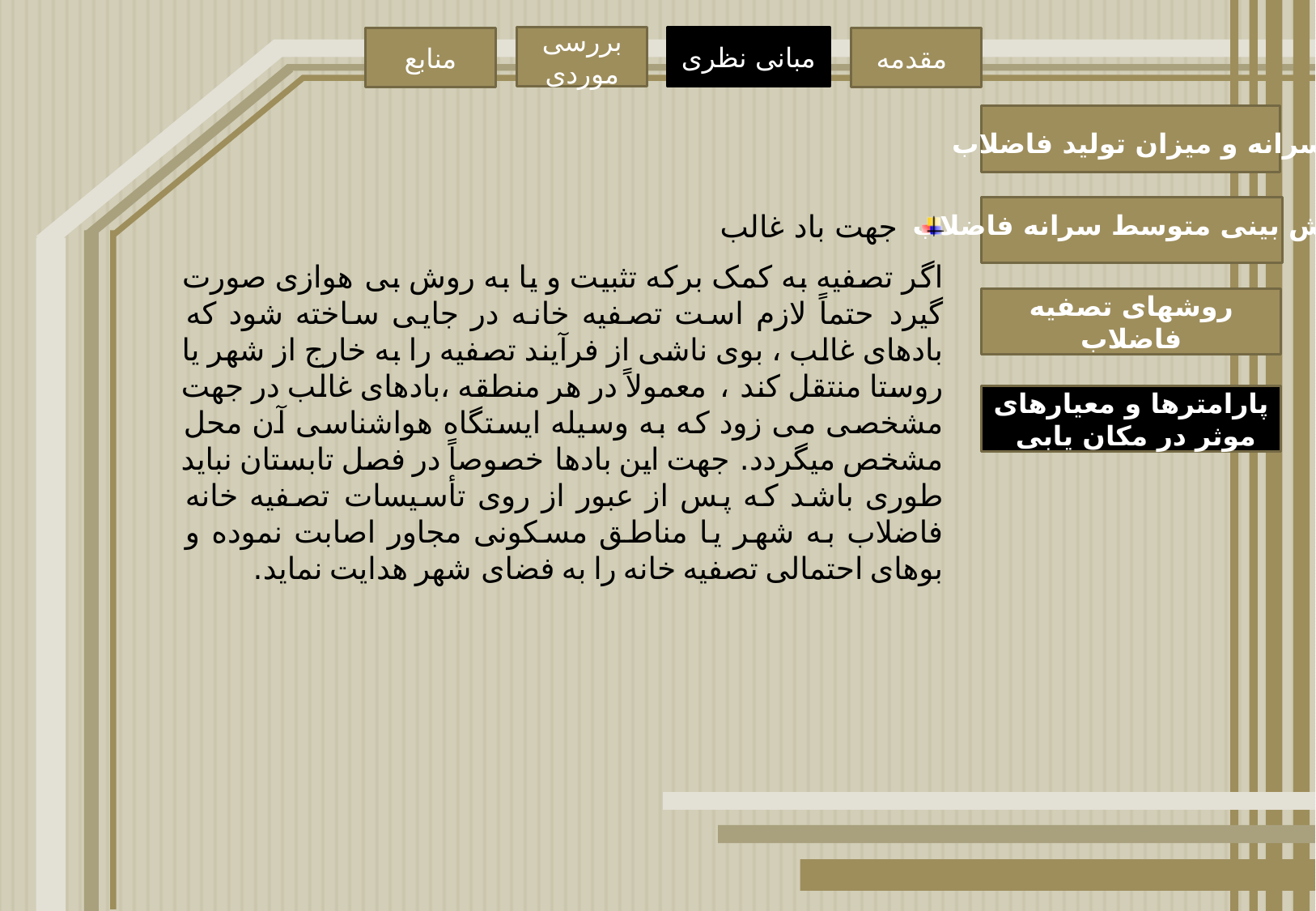

بررسی موردی
مبانی نظری
منابع
مقدمه

سرانه و میزان تولید فاضلاب
جهت باد غالب
اگر تصفیه به کمک برکه تثبیت و یا به روش بی هوازی صورت گیرد حتماً لازم است تصفیه خانه در جایی ساخته شود که بادهای غالب ، بوی ناشی از فرآیند تصفیه را به خارج از شهر یا روستا منتقل کند ، معمولاً در هر منطقه ،بادهای غالب در جهت مشخصی می زود که به وسیله ایستگاه هواشناسی آن محل مشخص میگردد. جهت این بادها خصوصاً در فصل تابستان نباید طوری باشد که پس از عبور از روی تأسیسات تصفیه خانه فاضلاب به شهر یا مناطق مسکونی مجاور اصابت نموده و بوهای احتمالی تصفیه خانه را به فضای شهر هدایت نماید.
پیش بینی متوسط سرانه فاضلاب
روشهای تصفیه فاضلاب
پارامترها و معیارهای موثر در مکان یابی